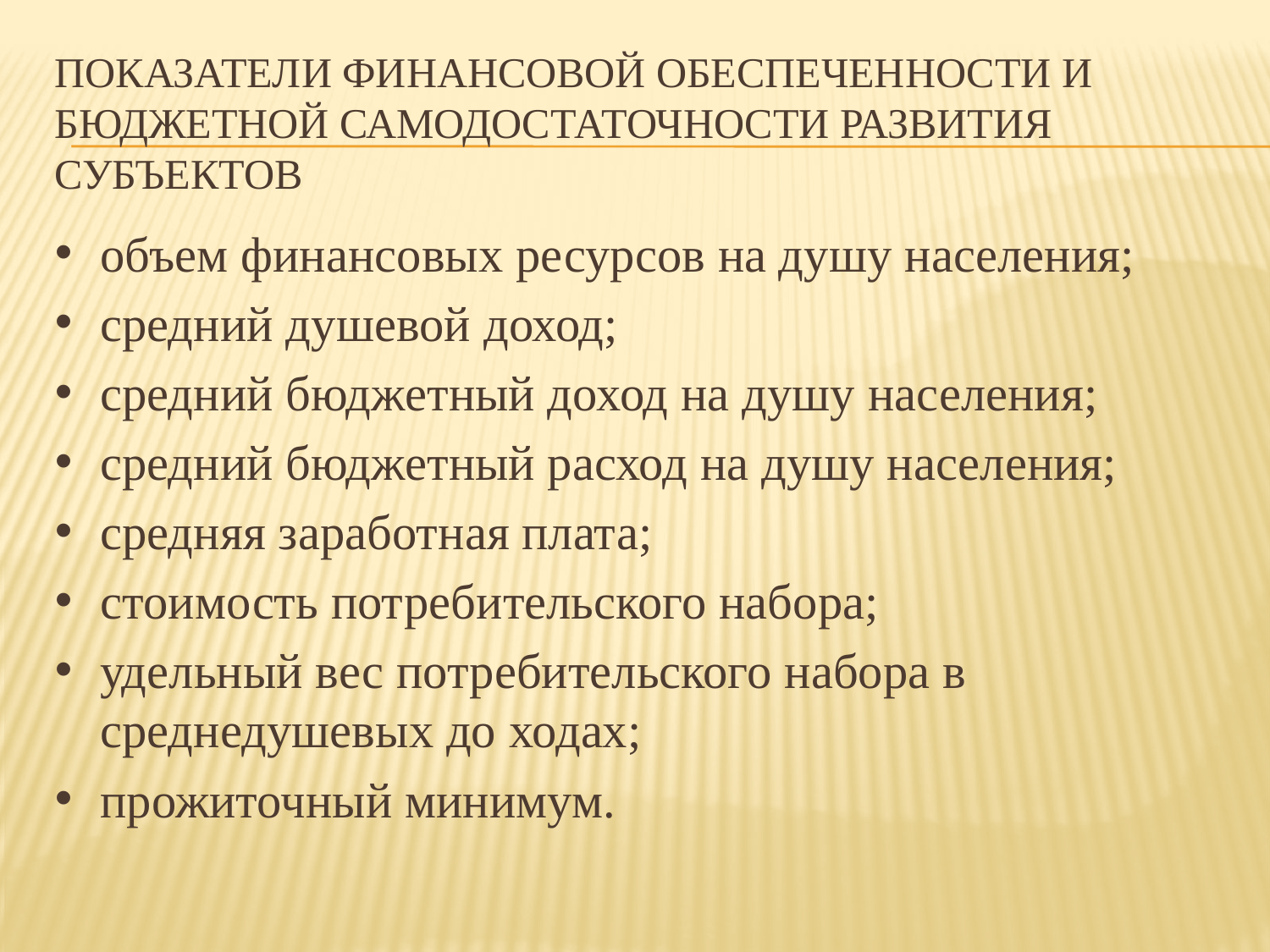

# показатели финансовой обеспеченности и бюджетной самодостаточности развития субъектов
объем финансовых ресурсов на душу населения;
средний душевой доход;
средний бюджетный доход на душу населения;
средний бюджетный расход на душу населения;
средняя заработная плата;
стоимость потребительского набора;
удельный вес потребительского набора в среднедушевых до ходах;
прожиточный минимум.